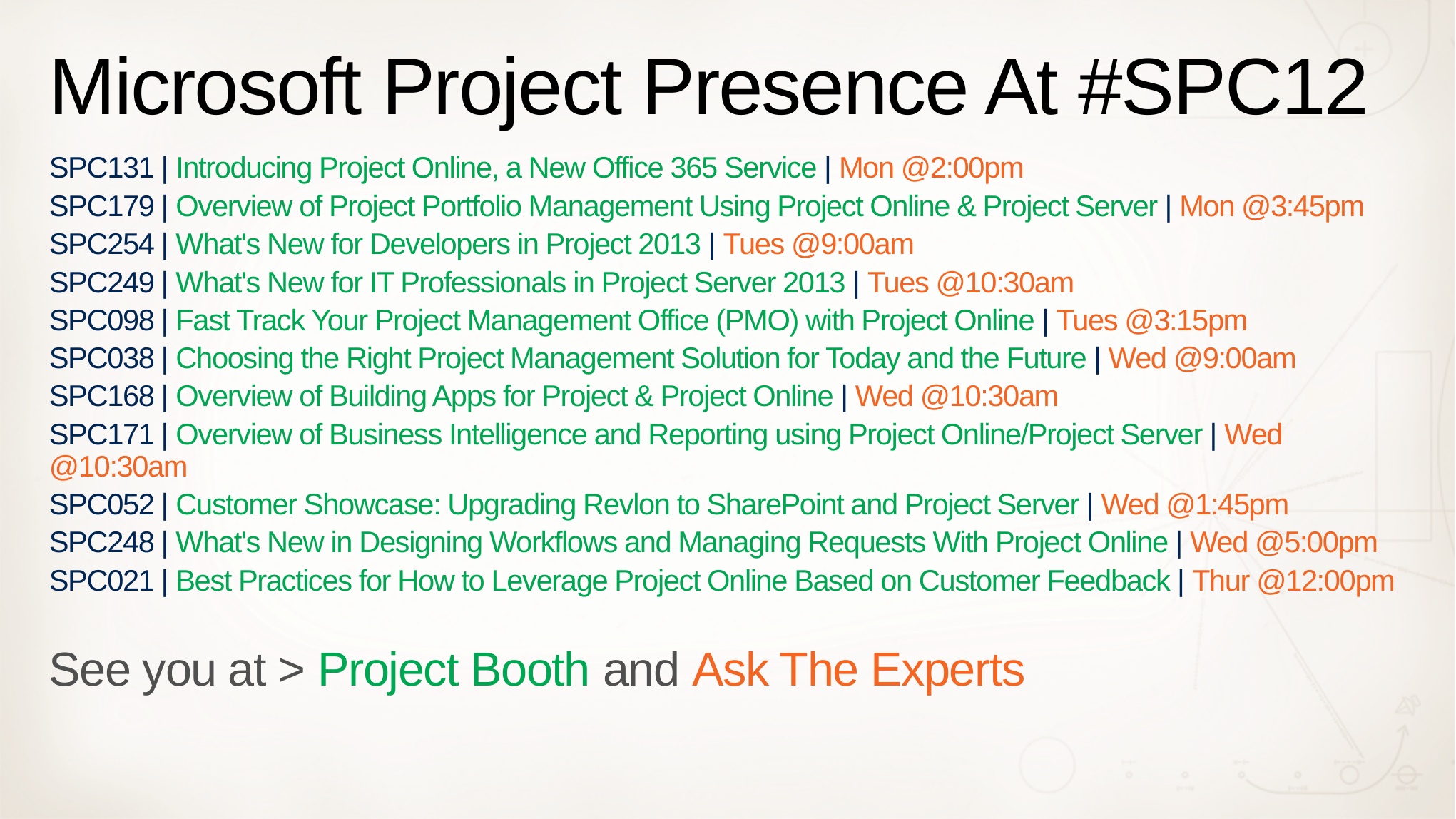

# Microsoft Project Presence At #SPC12
SPC131 | Introducing Project Online, a New Office 365 Service | Mon @2:00pm
SPC179 | Overview of Project Portfolio Management Using Project Online & Project Server | Mon @3:45pm
SPC254 | What's New for Developers in Project 2013 | Tues @9:00am
SPC249 | What's New for IT Professionals in Project Server 2013 | Tues @10:30am
SPC098 | Fast Track Your Project Management Office (PMO) with Project Online | Tues @3:15pm
SPC038 | Choosing the Right Project Management Solution for Today and the Future | Wed @9:00am
SPC168 | Overview of Building Apps for Project & Project Online | Wed @10:30am
SPC171 | Overview of Business Intelligence and Reporting using Project Online/Project Server | Wed @10:30am
SPC052 | Customer Showcase: Upgrading Revlon to SharePoint and Project Server | Wed @1:45pm
SPC248 | What's New in Designing Workflows and Managing Requests With Project Online | Wed @5:00pm
SPC021 | Best Practices for How to Leverage Project Online Based on Customer Feedback | Thur @12:00pm

See you at > Project Booth and Ask The Experts